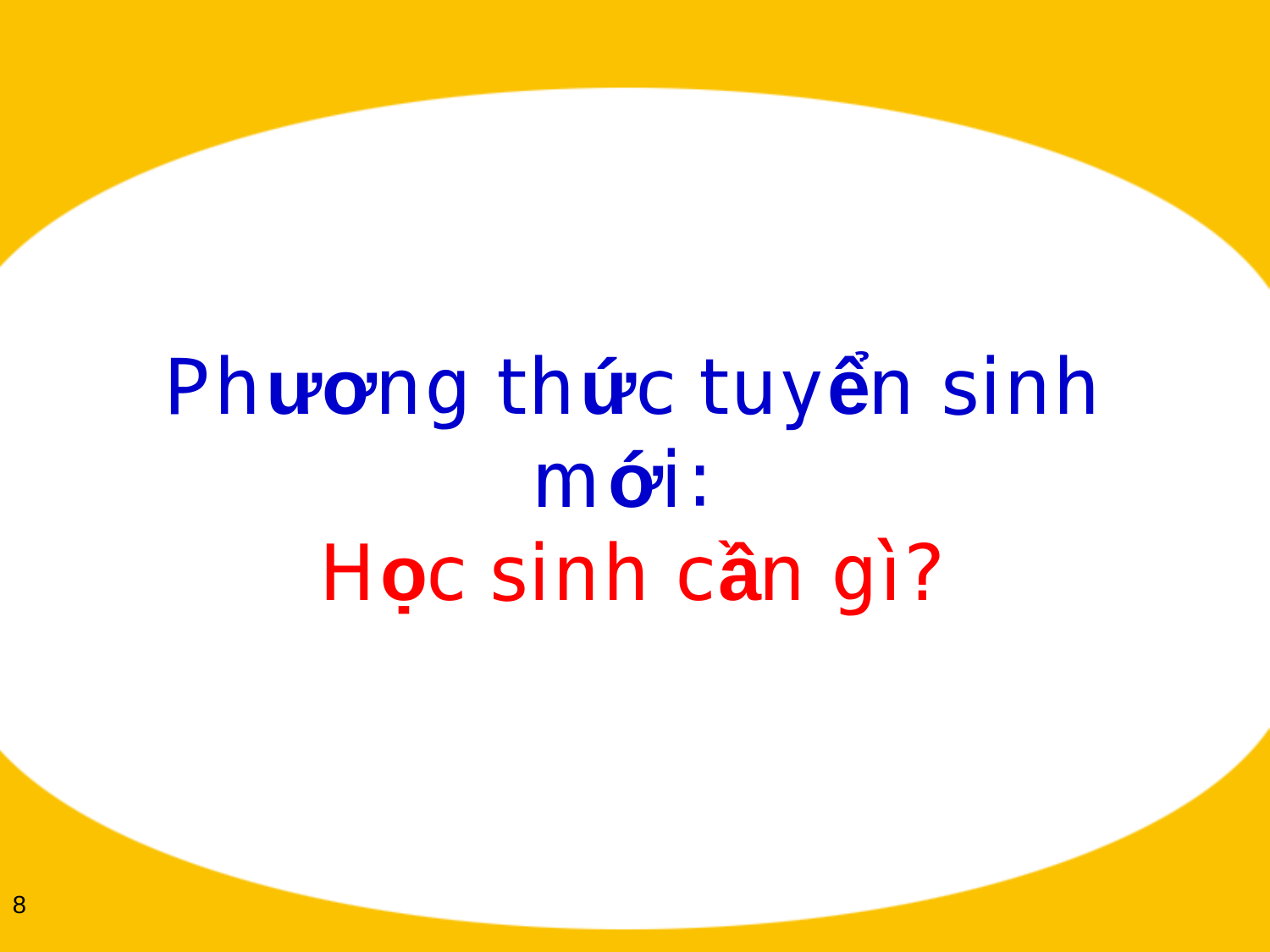

# Phương thức tuyển sinh mới: Học sinh cần gì?
8